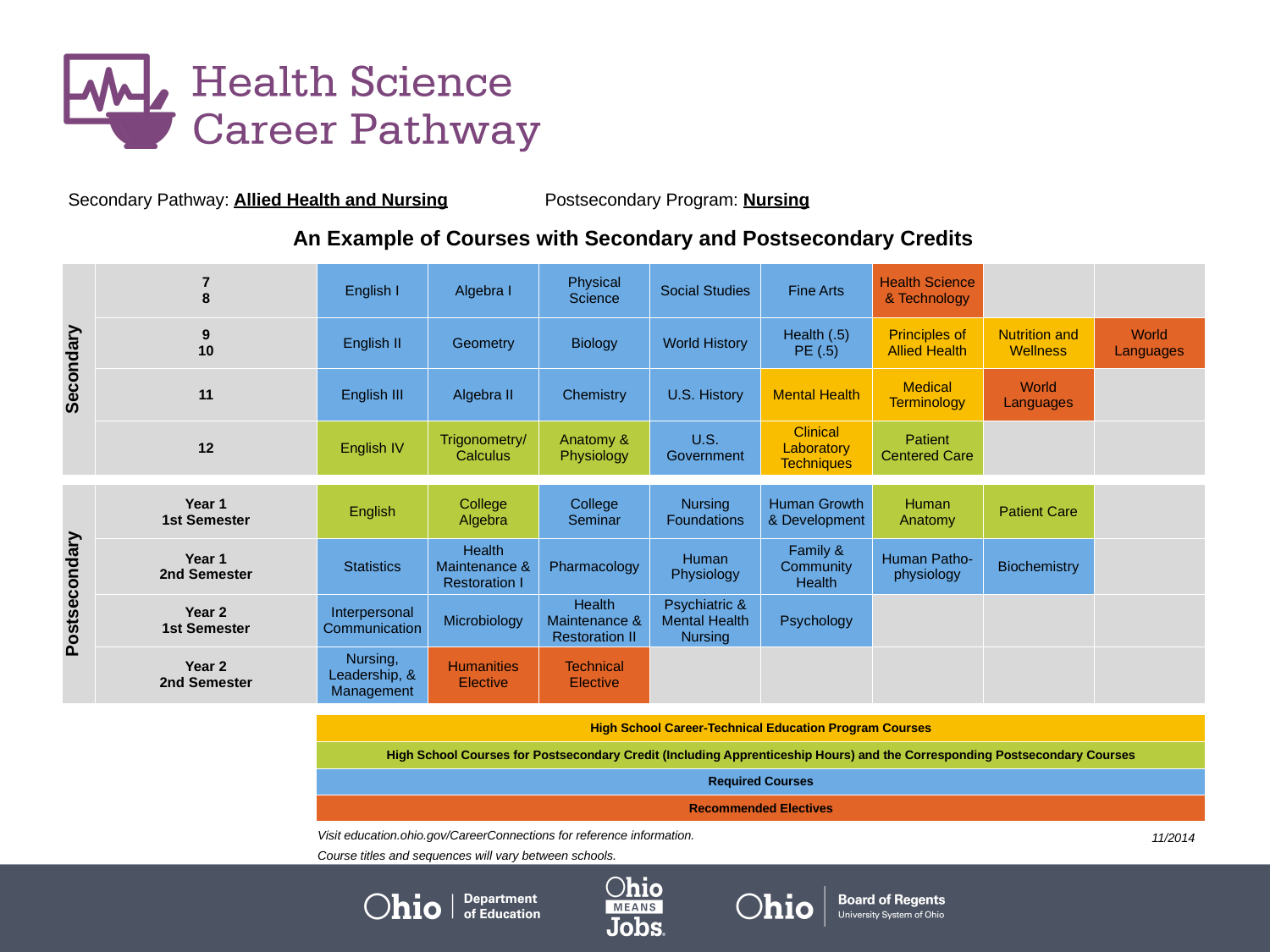

| Secondary Pathway: Allied Health and Nursing |  |  |  | Postsecondary Program: Nursing |  |  |  |  |  |
| --- | --- | --- | --- | --- | --- | --- | --- | --- | --- |
|  |  |  |  |  |  |  |  |  |  |
| An Example of Courses with Secondary and Postsecondary Credits |  |  |  |  |  |  |  |  |  |
| Secondary | 7 8 | English I | Algebra I | Physical Science | Social Studies | Fine Arts | Health Science & Technology |  |  |
|  | 9 10 | English II | Geometry | Biology | World History | Health (.5) PE (.5) | Principles of Allied Health | Nutrition and Wellness | World Languages |
|  | 11 | English III | Algebra II | Chemistry | U.S. History | Mental Health | Medical Terminology | World Languages |  |
|  | 12 | English IV | Trigonometry/ Calculus | Anatomy & Physiology | U.S. Government | Clinical Laboratory Techniques | Patient Centered Care |  |  |
|  |  |  |  |  |  |  |  |  |  |
| Postsecondary | Year 1 1st Semester | English | College Algebra | College Seminar | Nursing Foundations | Human Growth & Development | Human Anatomy | Patient Care |  |
|  | Year 1 2nd Semester | Statistics | Health Maintenance & Restoration I | Pharmacology | Human Physiology | Family & Community Health | Human Patho-physiology | Biochemistry |  |
|  | Year 2 1st Semester | Interpersonal Communication | Microbiology | Health Maintenance & Restoration II | Psychiatric & Mental Health Nursing | Psychology |  |  |  |
|  | Year 2 2nd Semester | Nursing, Leadership, & Management | Humanities Elective | Technical Elective |  |  |  |  |  |
|  |  |  |  |  |  |  |  |  |  |
|  |  | High School Career-Technical Education Program Courses |  |  |  |  |  |  |  |
|  |  | High School Courses for Postsecondary Credit (Including Apprenticeship Hours) and the Corresponding Postsecondary Courses |  |  |  |  |  |  |  |
|  |  | Required Courses |  |  |  |  |  |  |  |
|  |  | Recommended Electives |  |  |  |  |  |  |  |
Visit education.ohio.gov/CareerConnections for reference information.
Course titles and sequences will vary between schools.
11/2014